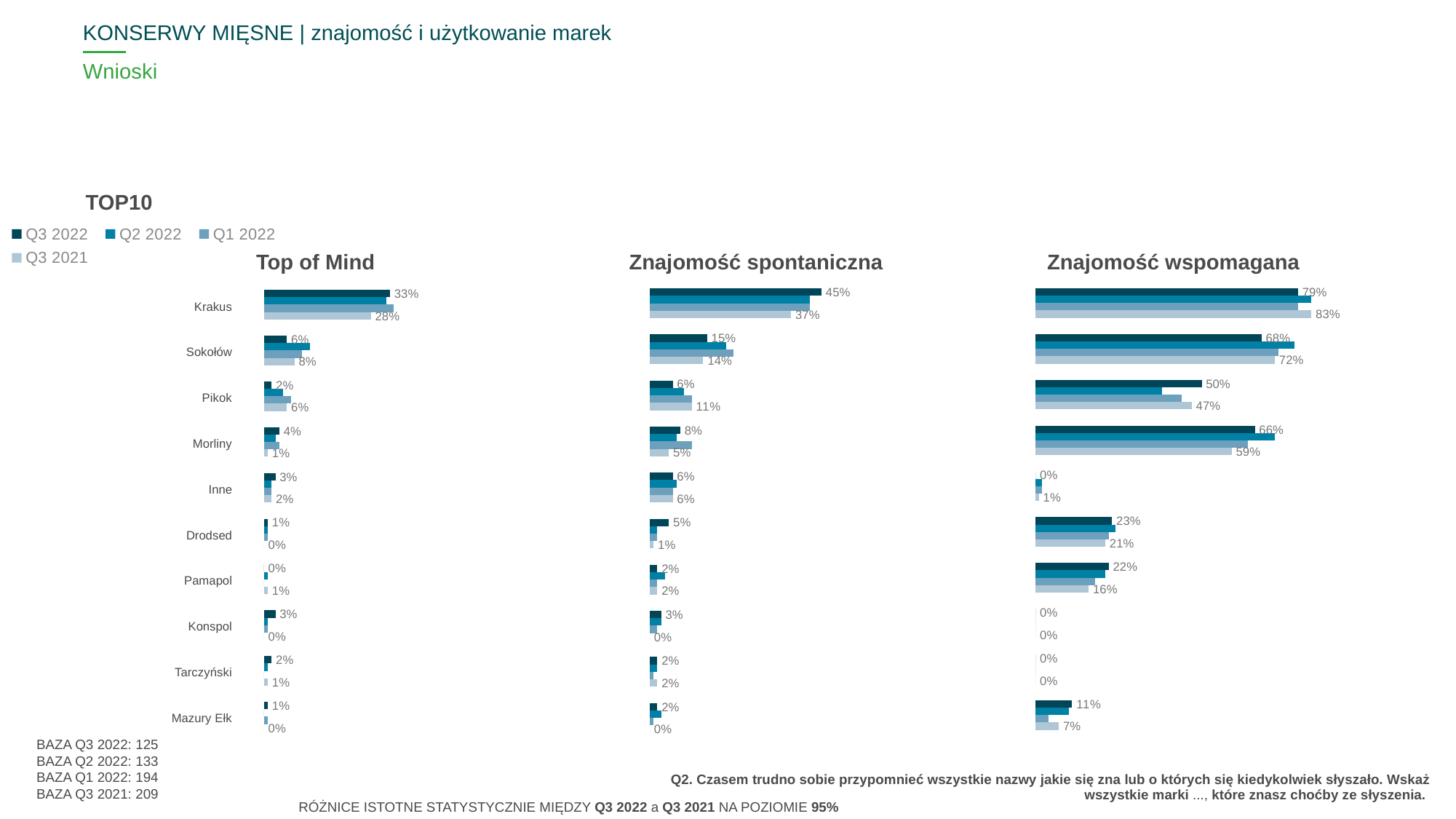

KONSERWY MIĘSNE | znajomość i użytkowanie marek
# Wnioski
TOP10

### Chart

| Category | Q3 2022 | Q2 2022 | Q1 2022 | Q3 2021 |
|---|---|---|---|---|
|  | None | None | None | None |
|  | None | None | None | None |
|  | None | None | None | None |
|  | None | None | None | None |
|  | None | None | None | None |
|  | None | None | None | None |
|  | None | None | None | None |
Top of Mind
Znajomość spontaniczna
Znajomość wspomagana
| ^DELROW^ |
| --- |
| Krakus |
| Sokołów |
| Pikok |
| Morliny |
| Inne |
| Drodsed |
| Pamapol |
| Konspol |
| Tarczyński |
| Mazury Ełk |

### Chart

| Category | Q3 2022 | Q2 2022 | Q1 2022 | Q3 2021 |
|---|---|---|---|---|
| Krakus | 0.33 | 0.32 | 0.34 | 0.28 |
| Sokołów | 0.06 | 0.12 | 0.1 | 0.08 |
| Pikok | 0.02 | 0.05 | 0.07 | 0.06 |
| Morliny | 0.04 | 0.03 | 0.04 | 0.01 |
| Inne | 0.03 | 0.02 | 0.02 | 0.02 |
| Drodsed | 0.01 | 0.01 | 0.01 | 0.0 |
| Pamapol | 0.0 | 0.01 | 0.0 | 0.01 |
| Konspol | 0.03 | 0.01 | 0.01 | 0.0 |
| Tarczyński | 0.02 | 0.01 | 0.0 | 0.01 |
| Mazury Ełk | 0.01 | 0.0 | 0.01 | 0.0 |

### Chart

| Category | Q3 2022 | Q2 2022 | Q1 2022 | Q3 2021 |
|---|---|---|---|---|
| Krakus | 0.45 | 0.42 | 0.42 | 0.37 |
| Sokołów | 0.15 | 0.2 | 0.22 | 0.14 |
| Pikok | 0.06 | 0.09 | 0.11 | 0.11 |
| Morliny | 0.08 | 0.07 | 0.11 | 0.05 |
| Inne | 0.06 | 0.07 | 0.06 | 0.06 |
| Drodsed | 0.05 | 0.02 | 0.02 | 0.01 |
| Pamapol | 0.02 | 0.04 | 0.02 | 0.02 |
| Konspol | 0.03 | 0.03 | 0.02 | 0.0 |
| Tarczyński | 0.02 | 0.02 | 0.01 | 0.02 |
| Mazury Ełk | 0.02 | 0.03 | 0.01 | 0.0 |

### Chart

| Category | Q3 2022 | Q2 2022 | Q1 2022 | Q3 2021 |
|---|---|---|---|---|
| Krakus | 0.79 | 0.83 | 0.79 | 0.83 |
| Sokołów | 0.68 | 0.78 | 0.73 | 0.72 |
| Pikok | 0.5 | 0.38 | 0.44 | 0.47 |
| Morliny | 0.66 | 0.72 | 0.64 | 0.59 |
| Inne | 0.0 | 0.02 | 0.02 | 0.01 |
| Drodsed | 0.23 | 0.24 | 0.22 | 0.21 |
| Pamapol | 0.22 | 0.21 | 0.18 | 0.16 |
| Konspol | 0.0 | 0.0 | 0.0 | 0.0 |
| Tarczyński | 0.0 | 0.0 | 0.0 | 0.0 |
| Mazury Ełk | 0.11 | 0.1 | 0.04 | 0.07 |
BAZA Q3 2022: 125
BAZA Q2 2022: 133
BAZA Q1 2022: 194
BAZA Q3 2021: 209
Q2. Czasem trudno sobie przypomnieć wszystkie nazwy jakie się zna lub o których się kiedykolwiek słyszało. Wskaż wszystkie marki ..., które znasz choćby ze słyszenia.
RÓŻNICE ISTOTNE STATYSTYCZNIE MIĘDZY Q3 2022 a Q3 2021 NA POZIOMIE 95%